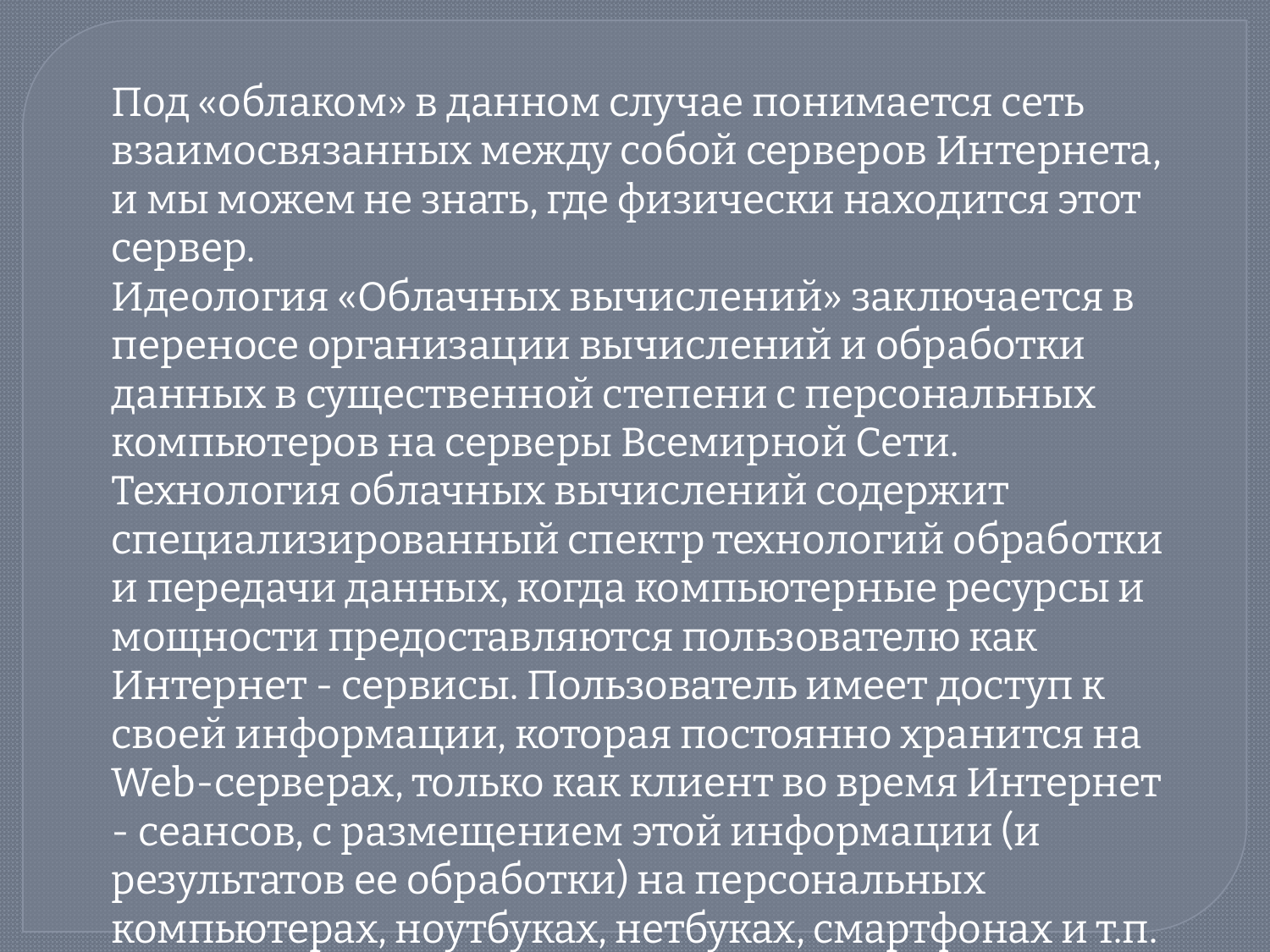

Под «облаком» в данном случае понимается сеть взаимосвязанных между собой серверов Интернета, и мы можем не знать, где физически находится этот сервер.
Идеология «Облачных вычислений» заключается в переносе организации вычислений и обработки данных в существенной степени с персональных компьютеров на серверы Всемирной Сети. Технология облачных вычислений содержит специализированный спектр технологий обработки и передачи данных, когда компьютерные ресурсы и мощности предоставляются пользователю как Интернет - сервисы. Пользователь имеет доступ к своей информации, которая постоянно хранится на Web-серверах, только как клиент во время Интернет - сеансов, с размещением этой информации (и результатов ее обработки) на персональных компьютерах, ноутбуках, нетбуках, смартфонах и т.п.